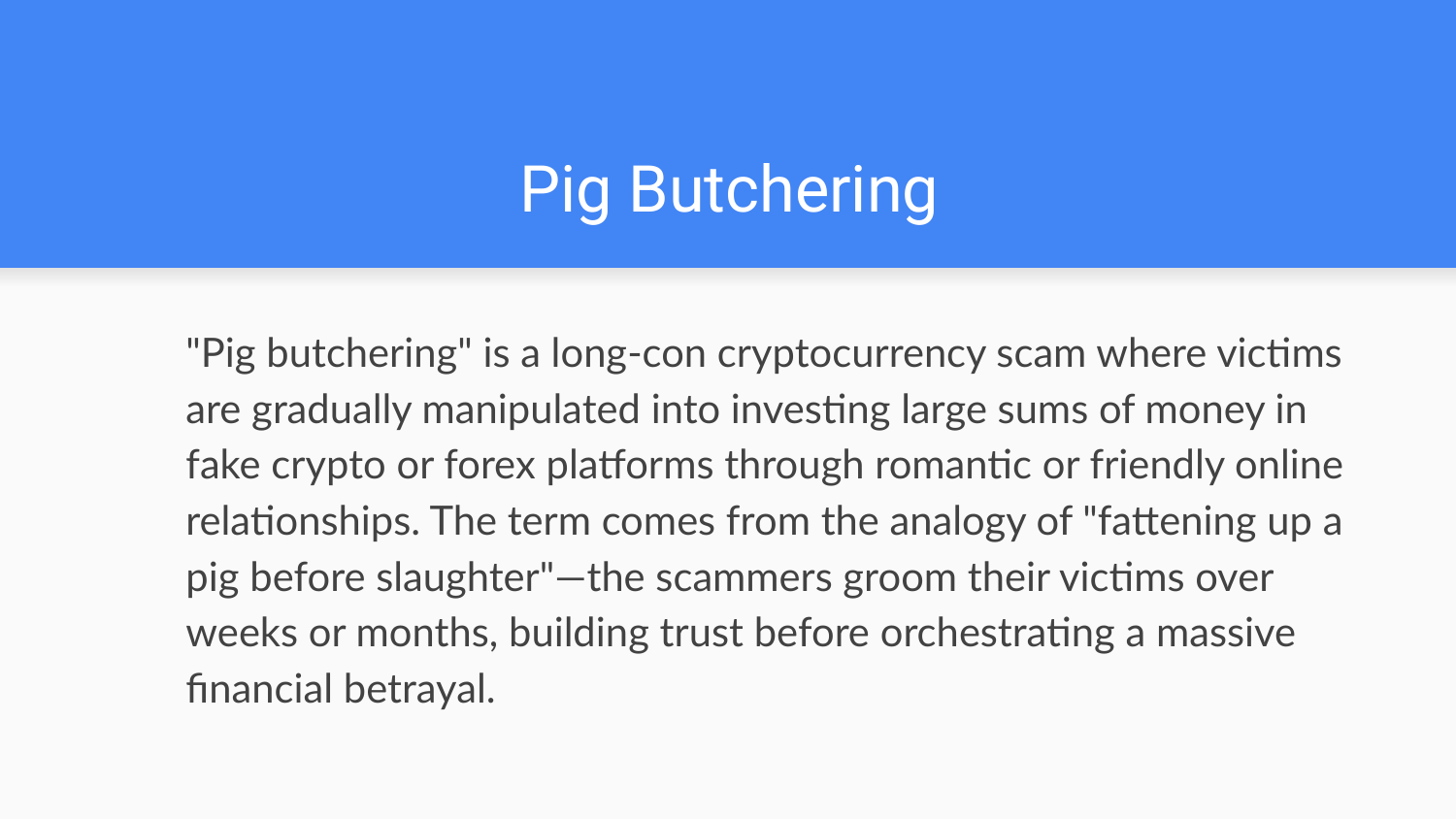

# Pig Butchering
"Pig butchering" is a long-con cryptocurrency scam where victims are gradually manipulated into investing large sums of money in fake crypto or forex platforms through romantic or friendly online relationships. The term comes from the analogy of "fattening up a pig before slaughter"—the scammers groom their victims over weeks or months, building trust before orchestrating a massive financial betrayal.